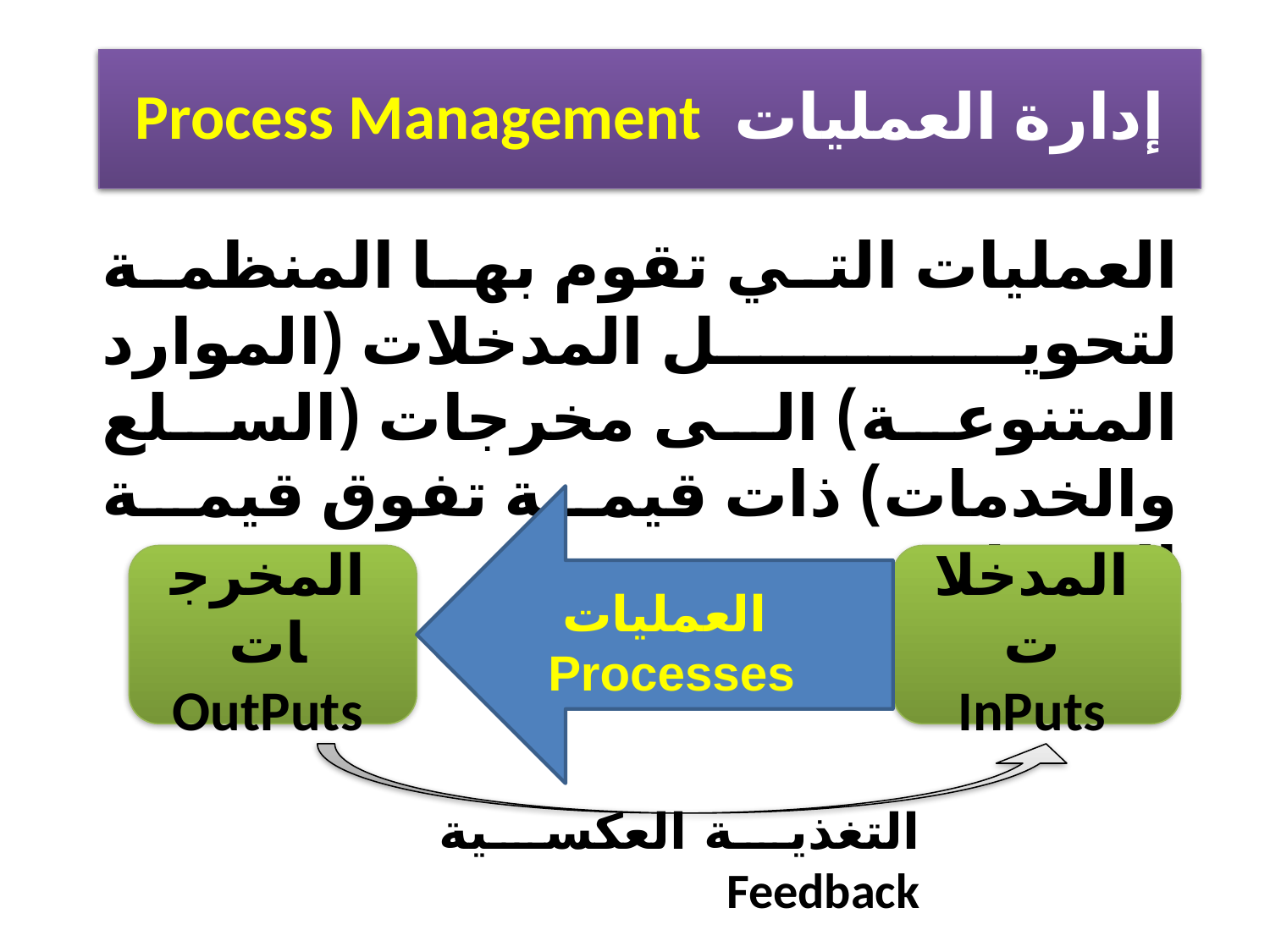

إدارة العمليات  Process Management
العمليات التي تقوم بها المنظمة لتحويل المدخلات (الموارد المتنوعة) الى مخرجات (السلع والخدمات) ذات قيمة تفوق قيمة المدخلات

العمليات Processes

المخرجات
OutPuts

المدخلات
InPuts

التغذية العكسية Feedback